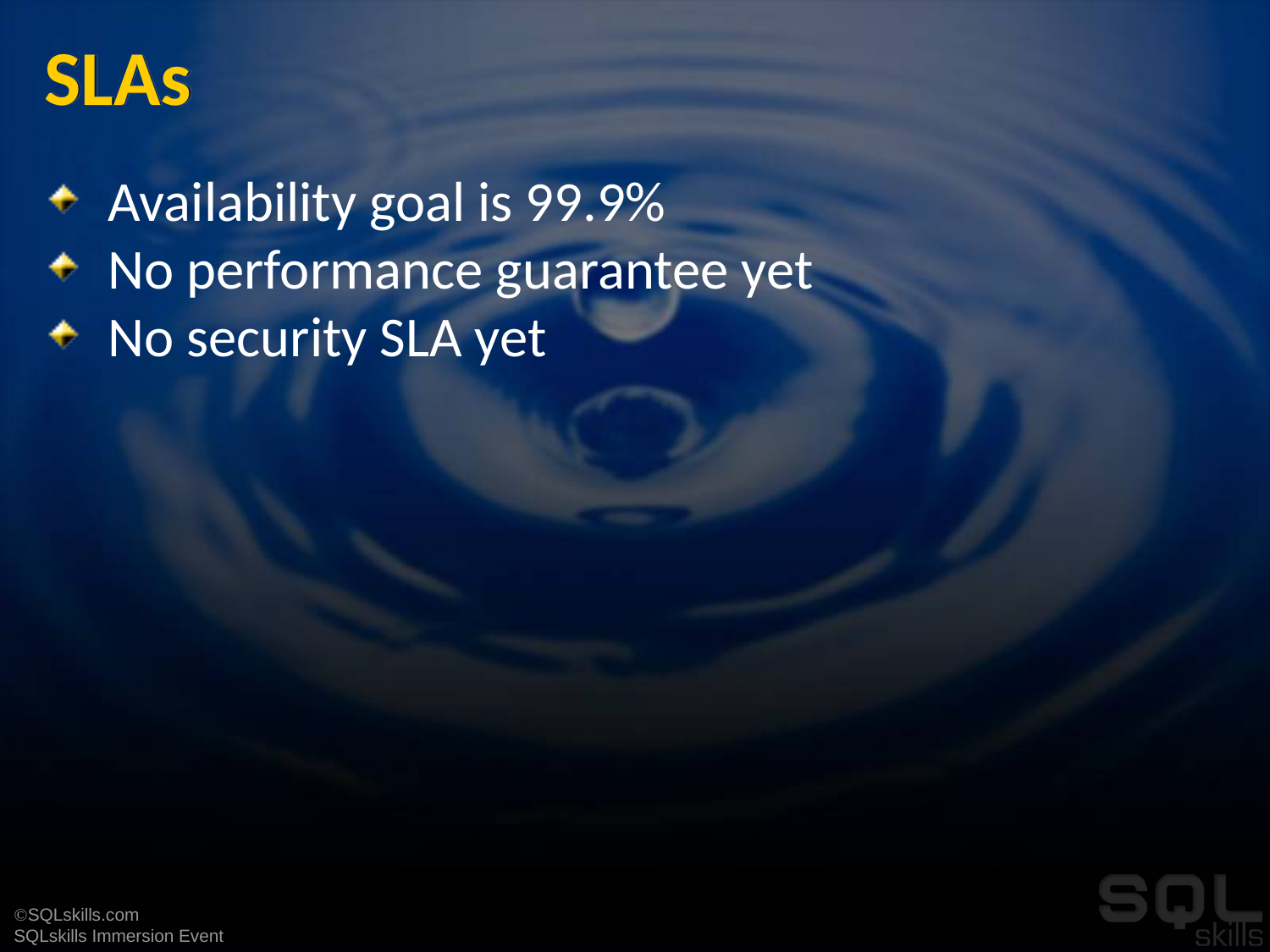

# SLAs
Availability goal is 99.9%
No performance guarantee yet
No security SLA yet